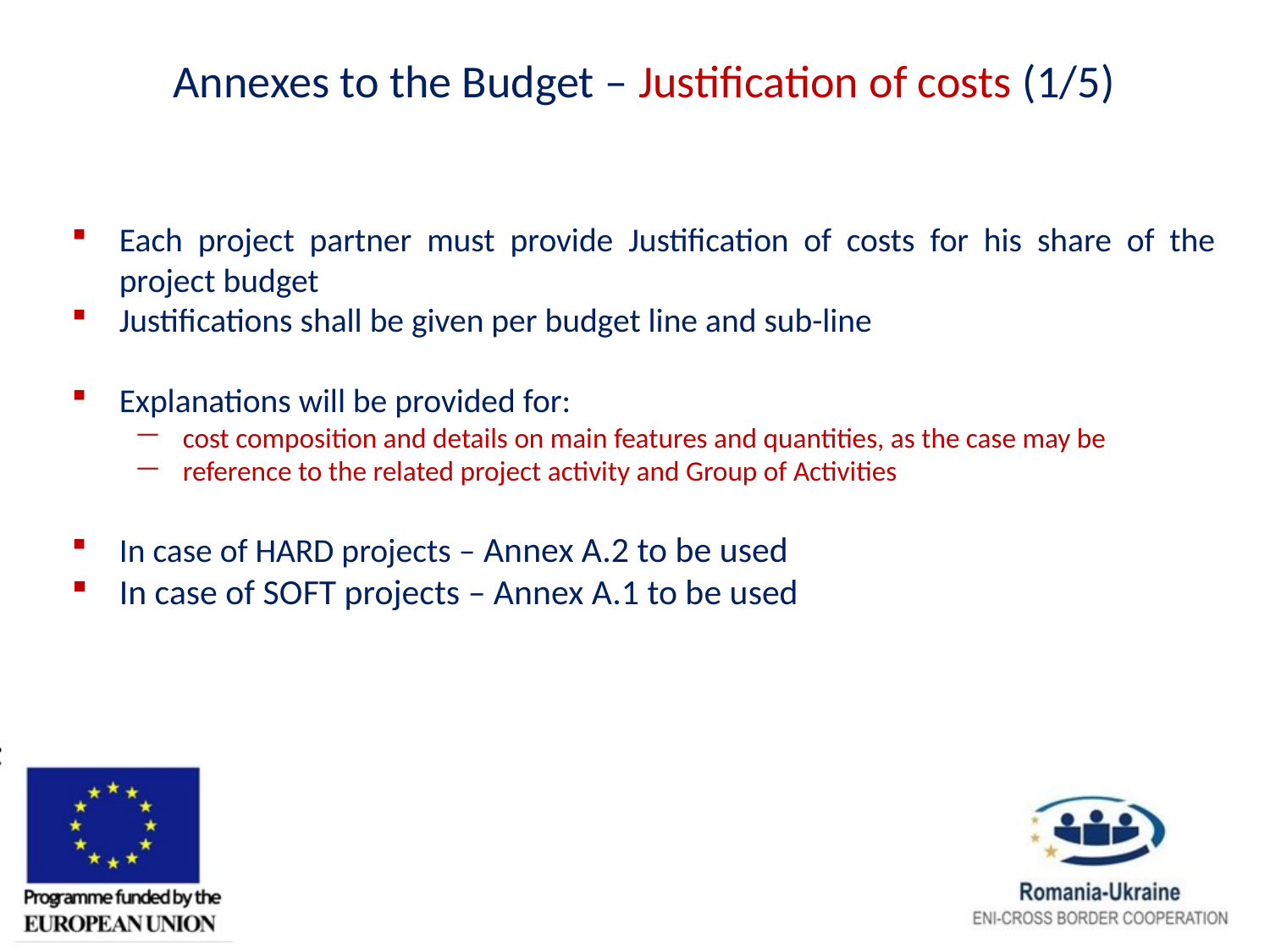

Annexes to the Budget – Justification of costs (1/5)

Each project partner must provide Justification of costs for his share of the project budget
Justifications shall be given per budget line and sub-line

Explanations will be provided for:
cost composition and details on main features and quantities, as the case may be
reference to the related project activity and Group of Activities

In case of HARD projects – Annex A.2 to be used
In case of SOFT projects – Annex A.1 to be used